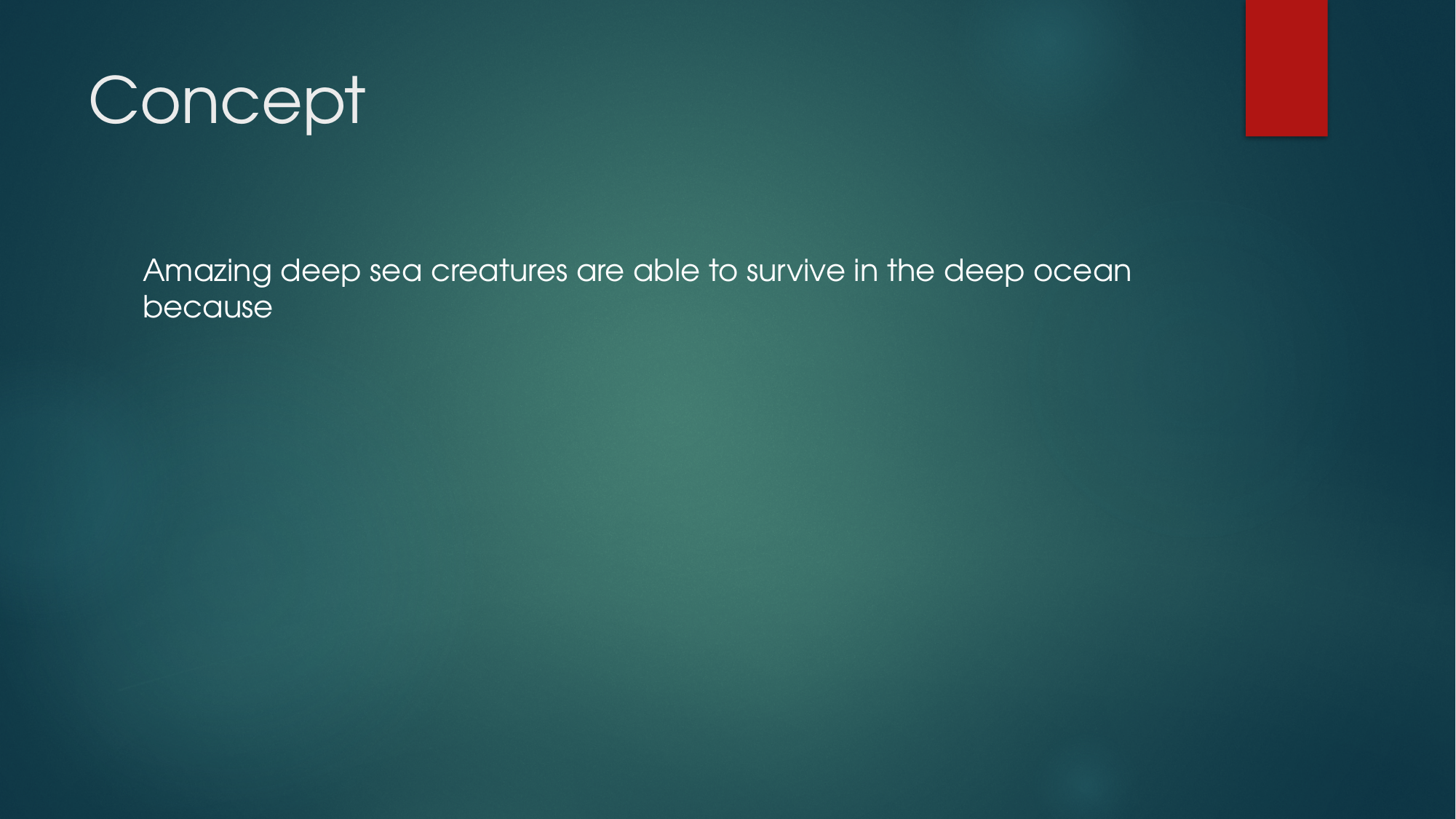

# Concept
Amazing deep sea creatures are able to survive in the deep ocean because